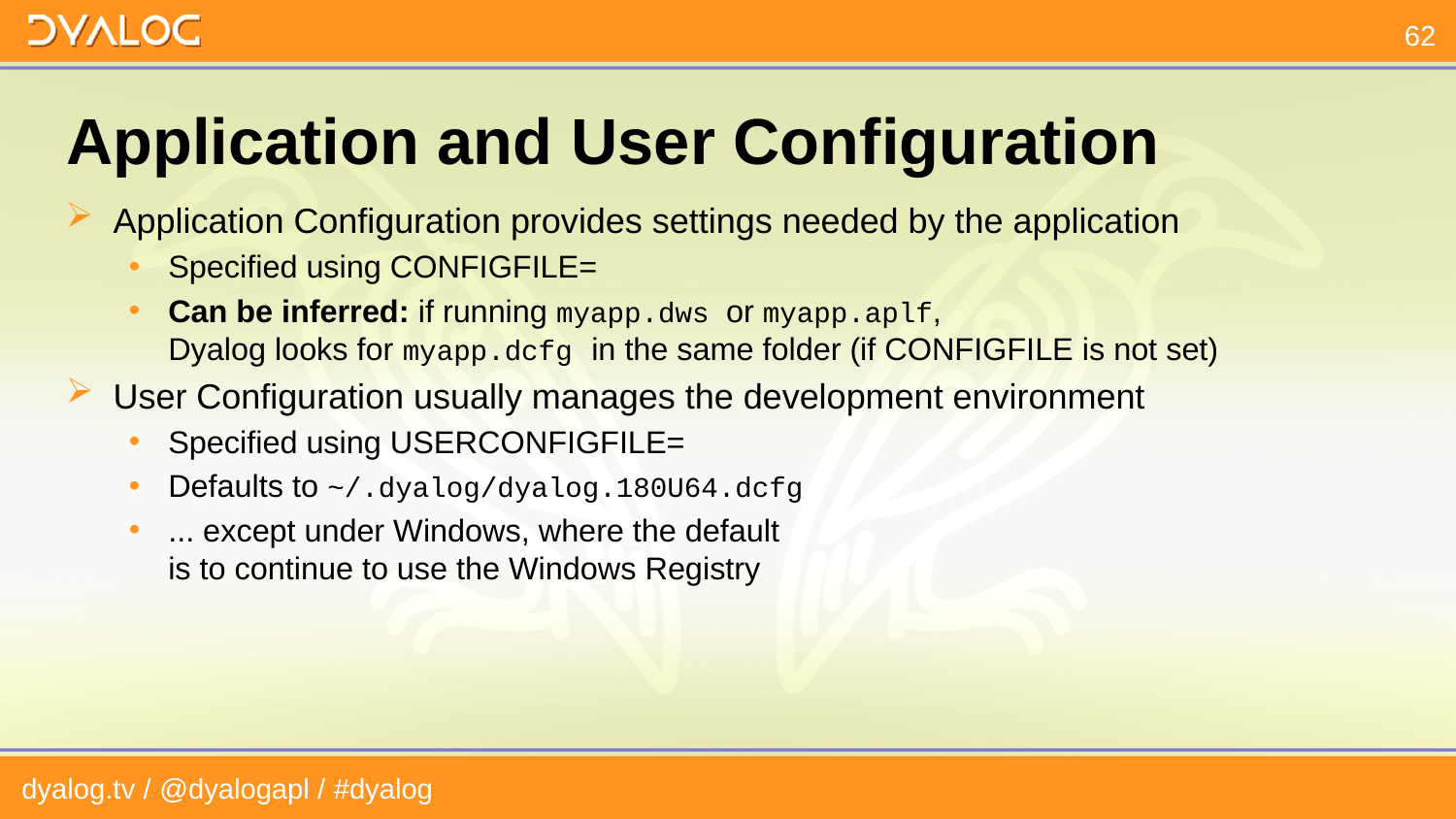

# Application and User Configuration
Application Configuration provides settings needed by the application
Specified using CONFIGFILE=
Can be inferred: if running myapp.dws or myapp.aplf,
Dyalog looks for myapp.dcfg in the same folder (if CONFIGFILE is not set)
User Configuration usually manages the development environment
Specified using USERCONFIGFILE=
Defaults to ~/.dyalog/dyalog.180U64.dcfg
... except under Windows, where the default
is to continue to use the Windows Registry